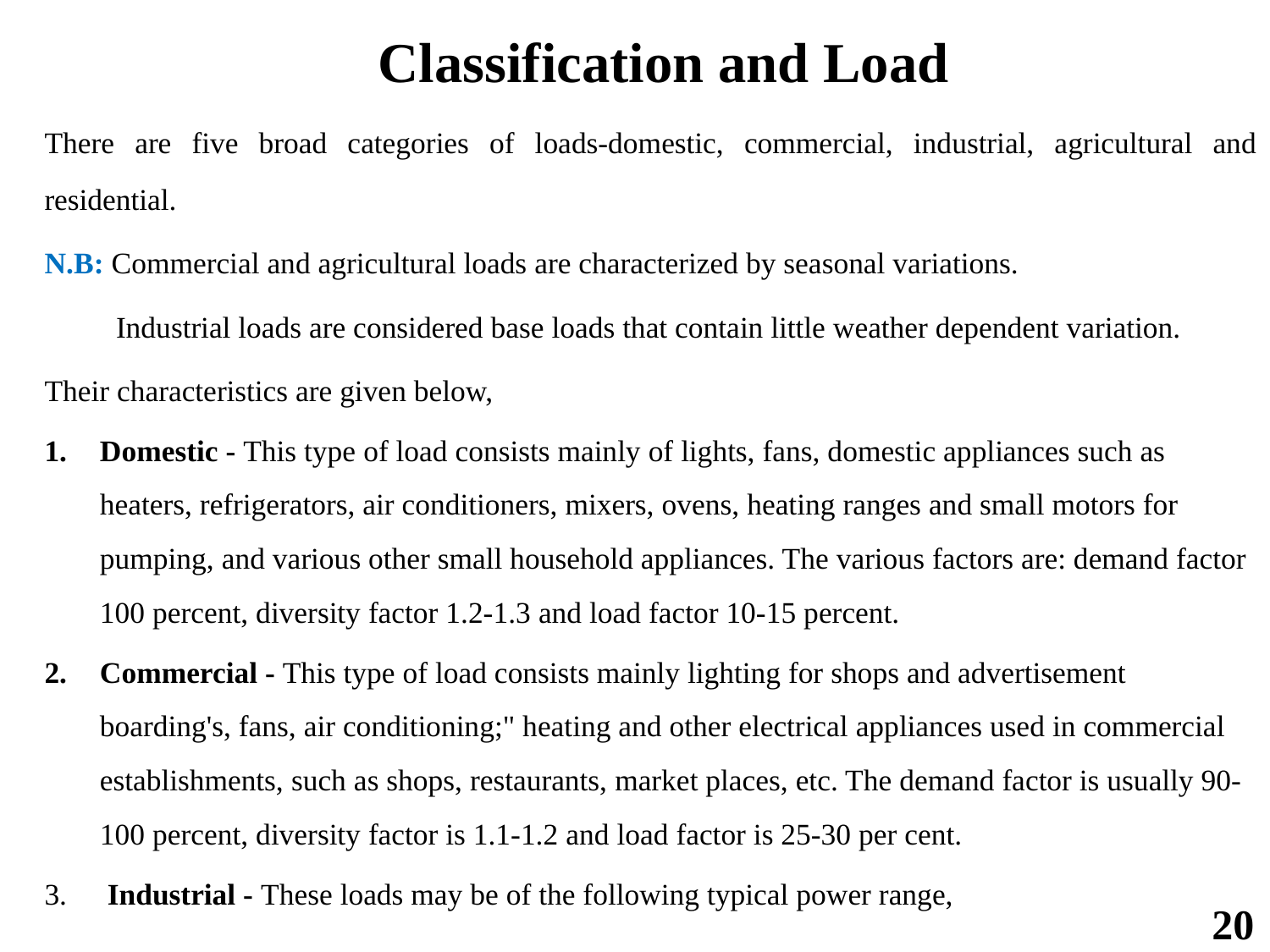

# Classification and Load
There are five broad categories of loads-domestic, commercial, industrial, agricultural and residential.
N.B: Commercial and agricultural loads are characterized by seasonal variations.
Industrial loads are considered base loads that contain little weather dependent variation.
Their characteristics are given below,
Domestic - This type of load consists mainly of lights, fans, domestic appliances such as heaters, refrigerators, air conditioners, mixers, ovens, heating ranges and small motors for pumping, and various other small household appliances. The various factors are: demand factor 100 percent, diversity factor 1.2-1.3 and load factor 10-15 percent.
Commercial - This type of load consists mainly lighting for shops and advertisement boarding's, fans, air conditioning;" heating and other electrical appliances used in commercial establishments, such as shops, restaurants, market places, etc. The demand factor is usually 90-100 percent, diversity factor is 1.1-1.2 and load factor is 25-30 per cent.
 Industrial - These loads may be of the following typical power range,
20